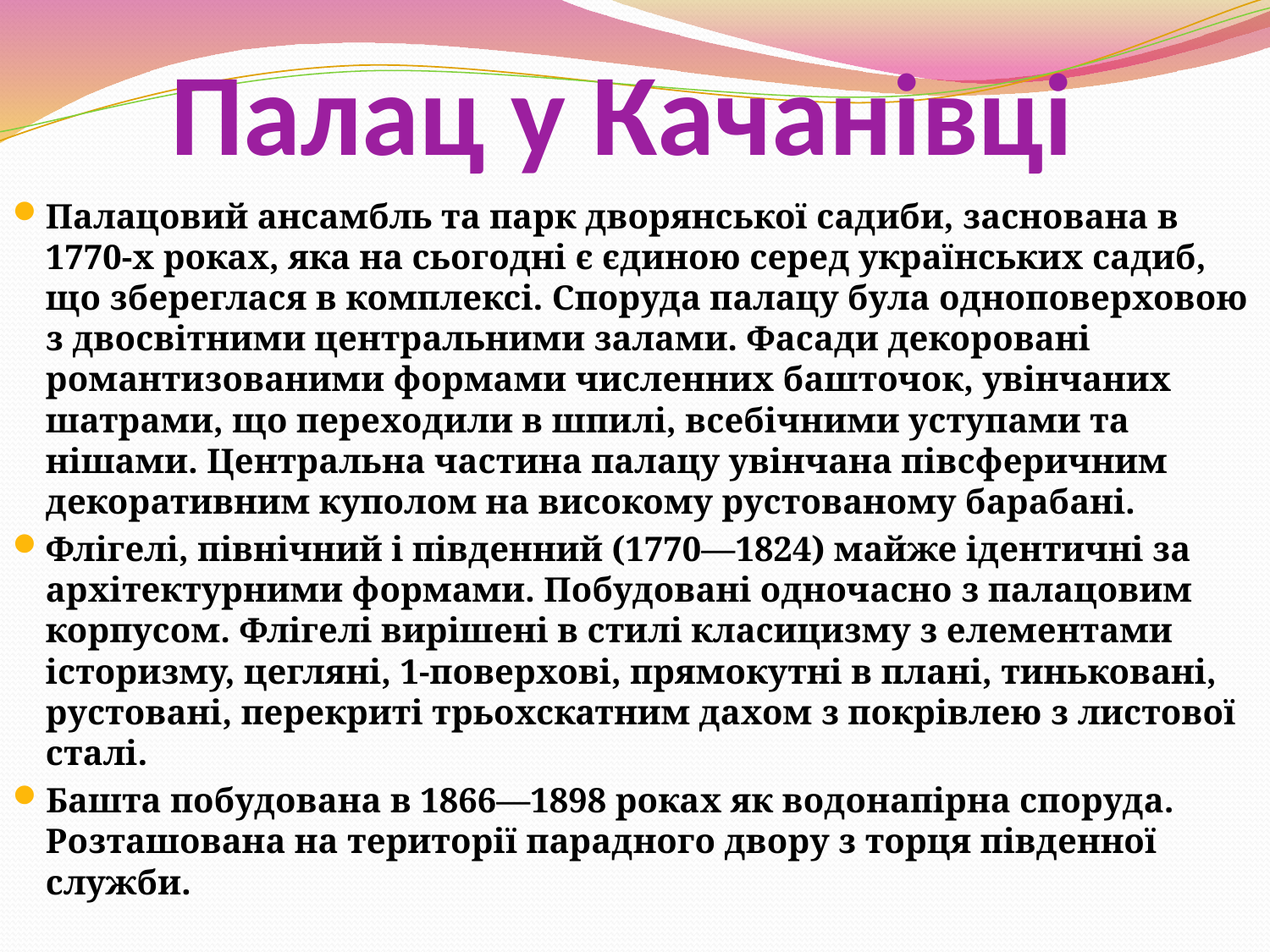

# Палац у Качанівці
Палацовий ансамбль та парк дворянської садиби, заснована в 1770-х роках, яка на сьогодні є єдиною серед українських садиб, що збереглася в комплексі. Споруда палацу була одноповерховою з двосвітними центральними залами. Фасади декоровані романтизованими формами численних башточок, увінчаних шатрами, що переходили в шпилі, всебічними уступами та нішами. Центральна частина палацу увінчана півсферичним декоративним куполом на високому рустованому барабані.
Флігелі, північний і південний (1770—1824) майже ідентичні за архітектурними формами. Побудовані одночасно з палацовим корпусом. Флігелі вирішені в стилі класицизму з елементами історизму, цегляні, 1-поверхові, прямокутні в плані, тиньковані, рустовані, перекриті трьохскатним дахом з покрівлею з листової сталі.
Башта побудована в 1866—1898 роках як водонапірна споруда. Розташована на території парадного двору з торця південної служби.